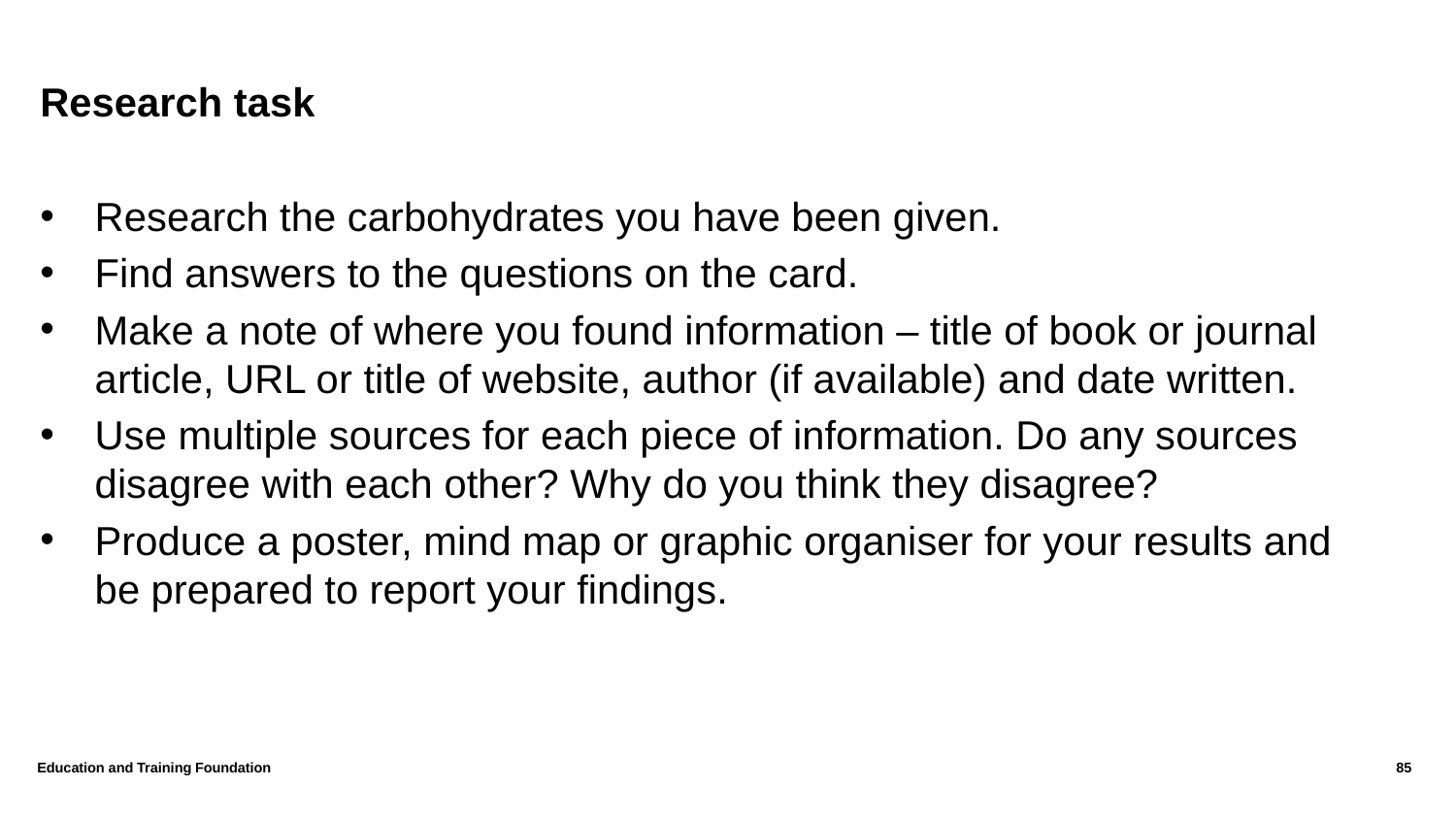

# Research task
Research the carbohydrates you have been given.
Find answers to the questions on the card.
Make a note of where you found information – title of book or journal article, URL or title of website, author (if available) and date written.
Use multiple sources for each piece of information. Do any sources disagree with each other? Why do you think they disagree?
Produce a poster, mind map or graphic organiser for your results and be prepared to report your findings.
Education and Training Foundation
85